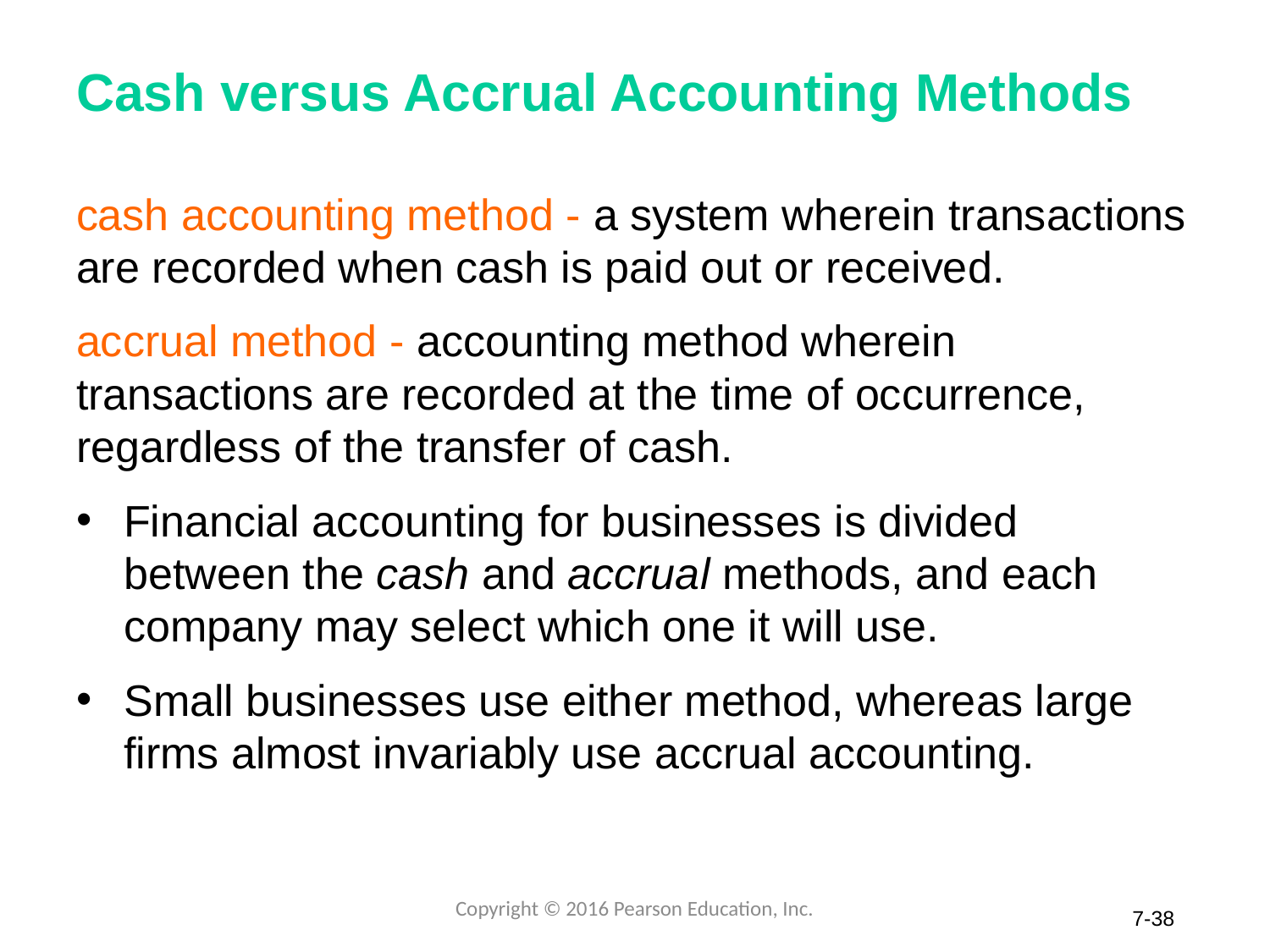

# Cash versus Accrual Accounting Methods
cash accounting method - a system wherein transactions are recorded when cash is paid out or received.

accrual method - accounting method wherein transactions are recorded at the time of occurrence, regardless of the transfer of cash.

Financial accounting for businesses is divided between the cash and accrual methods, and each company may select which one it will use.

Small businesses use either method, whereas large firms almost invariably use accrual accounting.
Copyright © 2016 Pearson Education, Inc.